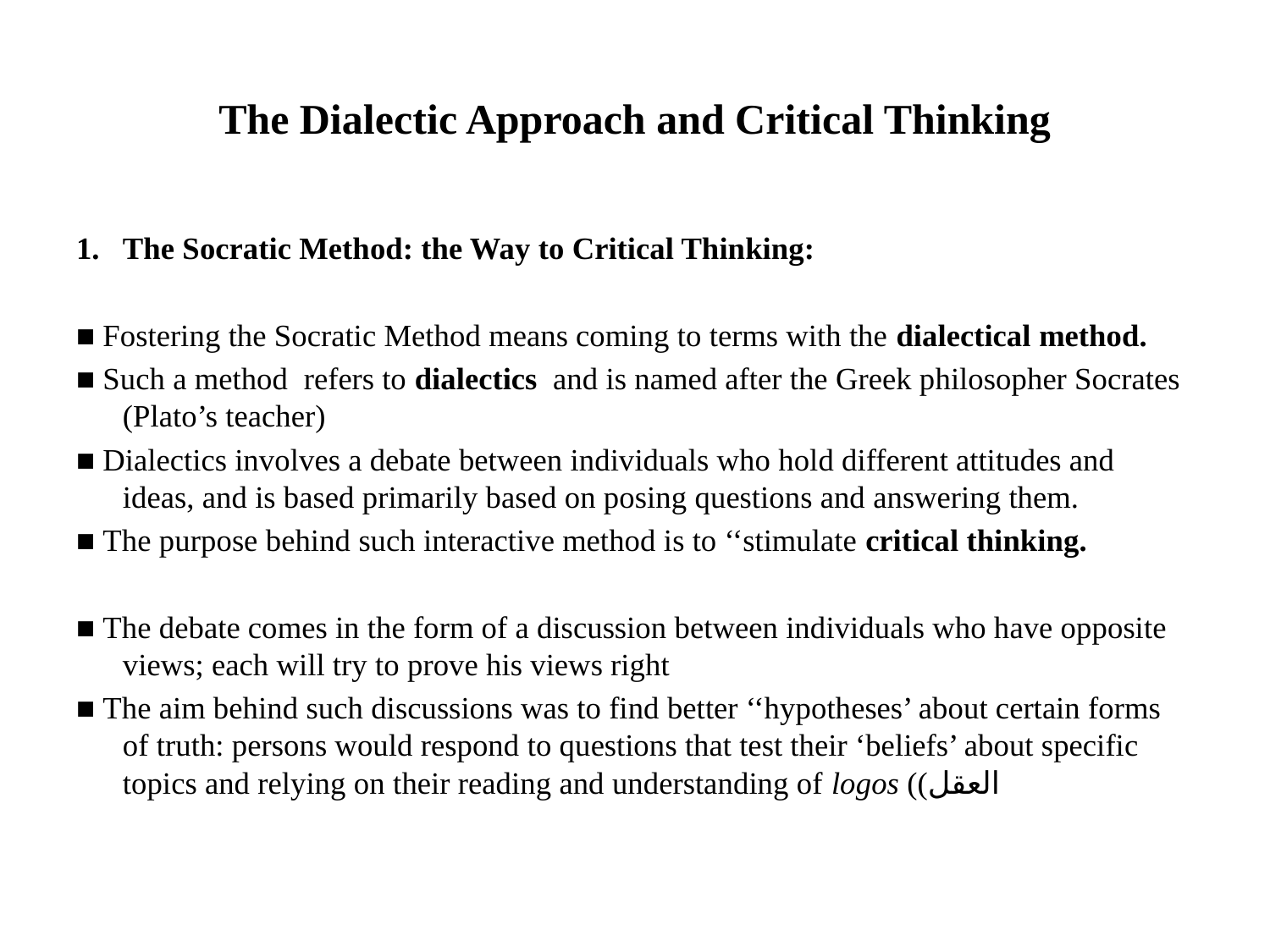

# The Dialectic Approach and Critical Thinking
The Socratic Method: the Way to Critical Thinking:

■ Fostering the Socratic Method means coming to terms with the dialectical method.
■ Such a method  refers to dialectics  and is named after the Greek philosopher Socrates (Plato’s teacher)
■ Dialectics involves a debate between individuals who hold different attitudes and ideas, and is based primarily based on posing questions and answering them.
■ The purpose behind such interactive method is to ‘‘stimulate critical thinking.

■ The debate comes in the form of a discussion between individuals who have opposite views; each will try to prove his views right
■ The aim behind such discussions was to find better ‘‘hypotheses’ about certain forms of truth: persons would respond to questions that test their ‘beliefs’ about specific topics and relying on their reading and understanding of logos ((العقل